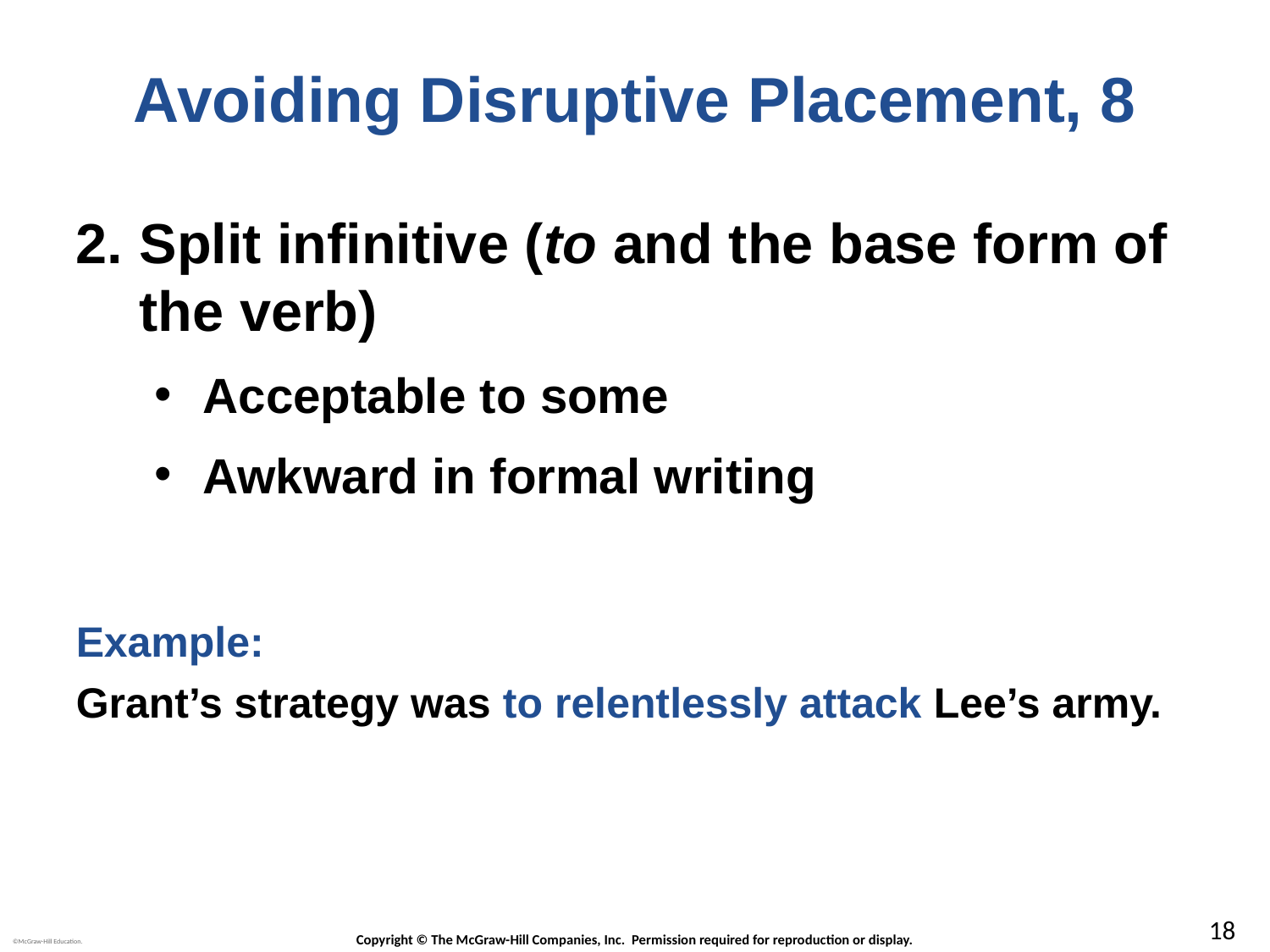

# Avoiding Disruptive Placement, 8
Split infinitive (to and the base form of
the verb)
Acceptable to some
Awkward in formal writing
Example:
Grant’s strategy was to relentlessly attack Lee’s army.